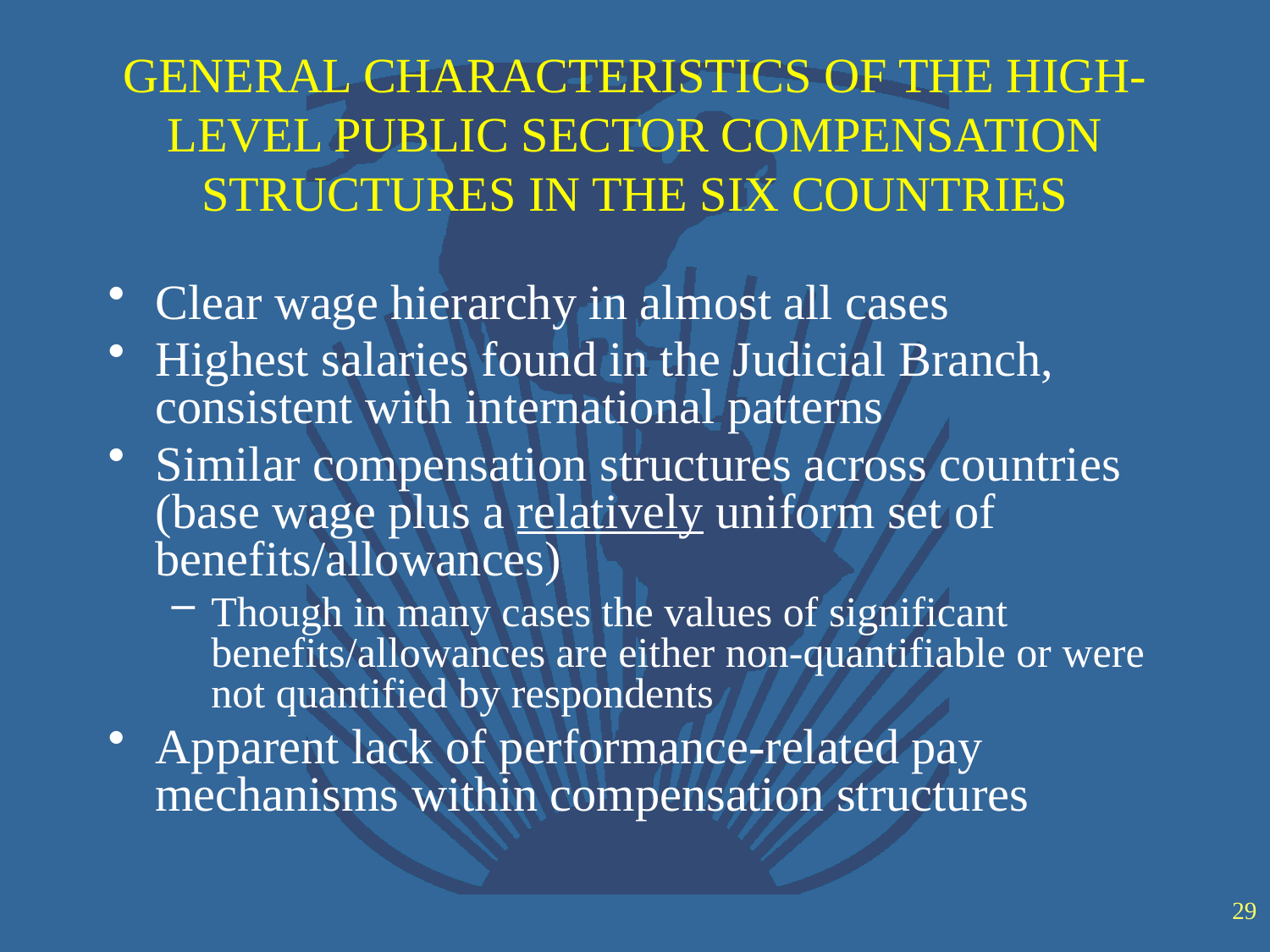

# GENERAL CHARACTERISTICS OF THE HIGH-LEVEL PUBLIC SECTOR COMPENSATION STRUCTURES IN THE SIX COUNTRIES
Clear wage hierarchy in almost all cases
Highest salaries found in the Judicial Branch, consistent with international patterns
Similar compensation structures across countries (base wage plus a relatively uniform set of benefits/allowances)
Though in many cases the values of significant benefits/allowances are either non-quantifiable or were not quantified by respondents
Apparent lack of performance-related pay mechanisms within compensation structures

29